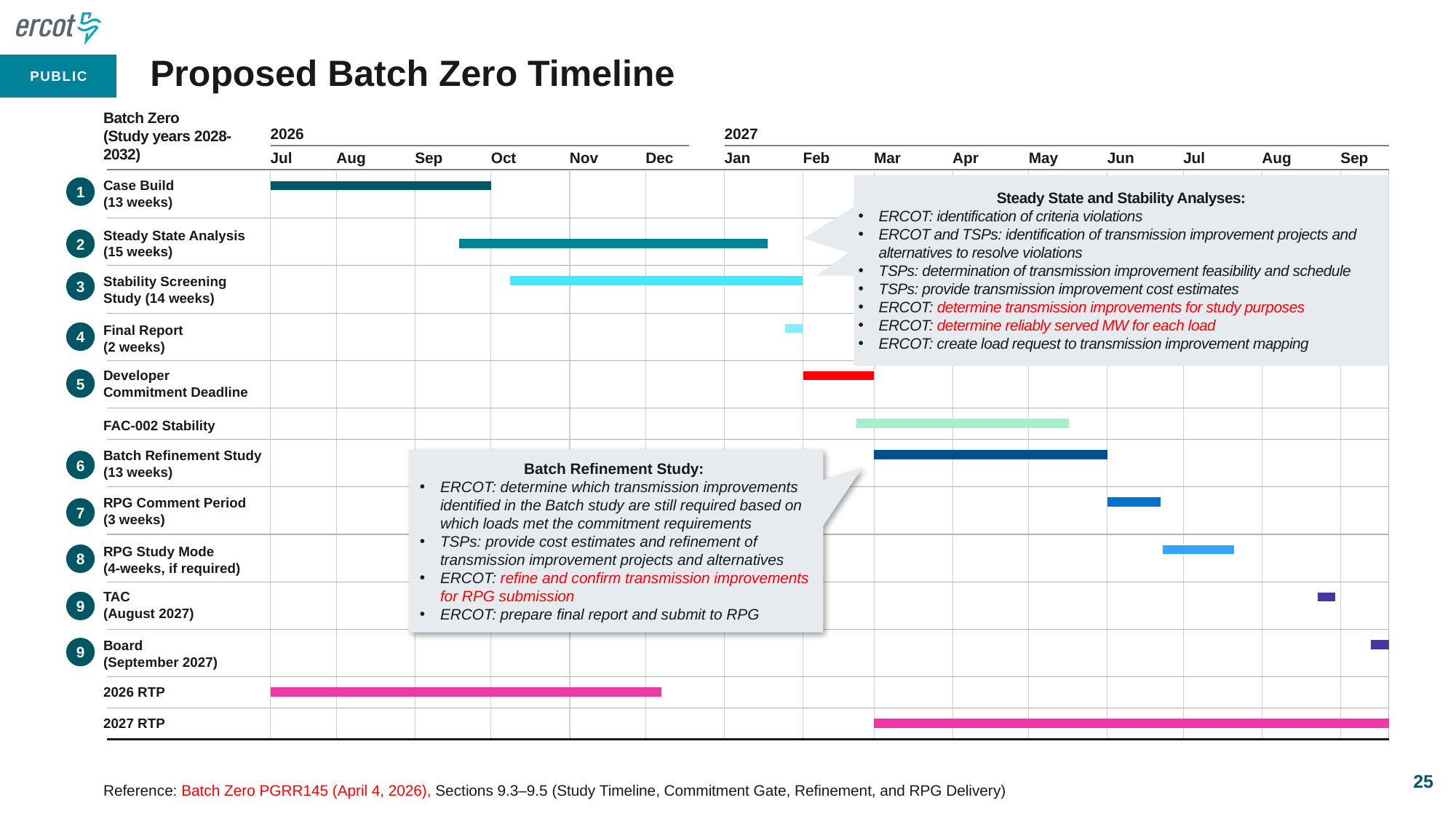

# Proposed Batch Zero Timeline
Batch Zero
(Study years 2028-2032)
2026
2027
Jul
Aug
Sep
Oct
Nov
Dec
Jan
Feb
Mar
Apr
May
Jun
Jul
Aug
Sep
Steady State and Stability Analyses:
ERCOT: identification of criteria violations
ERCOT and TSPs: identification of transmission improvement projects and alternatives to resolve violations
TSPs: determination of transmission improvement feasibility and schedule
TSPs: provide transmission improvement cost estimates
ERCOT: determine transmission improvements for study purposes
ERCOT: determine reliably served MW for each load
ERCOT: create load request to transmission improvement mapping

Case Build
(13 weeks)
1
Steady State Analysis
(15 weeks)
2
3
Stability Screening Study (14 weeks)
Final Report
(2 weeks)
4
Developer
Commitment Deadline
5
FAC-002 Stability
Batch Refinement Study
(13 weeks)
Batch Refinement Study:
ERCOT: determine which transmission improvements identified in the Batch study are still required based on which loads met the commitment requirements
TSPs: provide cost estimates and refinement of transmission improvement projects and alternatives
ERCOT: refine and confirm transmission improvements for RPG submission
ERCOT: prepare final report and submit to RPG
6
RPG Comment Period
(3 weeks)
7
RPG Study Mode
(4-weeks, if required)
8
TAC
(August 2027)
9
Board
(September 2027)
9
2026 RTP
2027 RTP
25
Reference: Batch Zero PGRR145 (April 4, 2026), Sections 9.3–9.5 (Study Timeline, Commitment Gate, Refinement, and RPG Delivery)